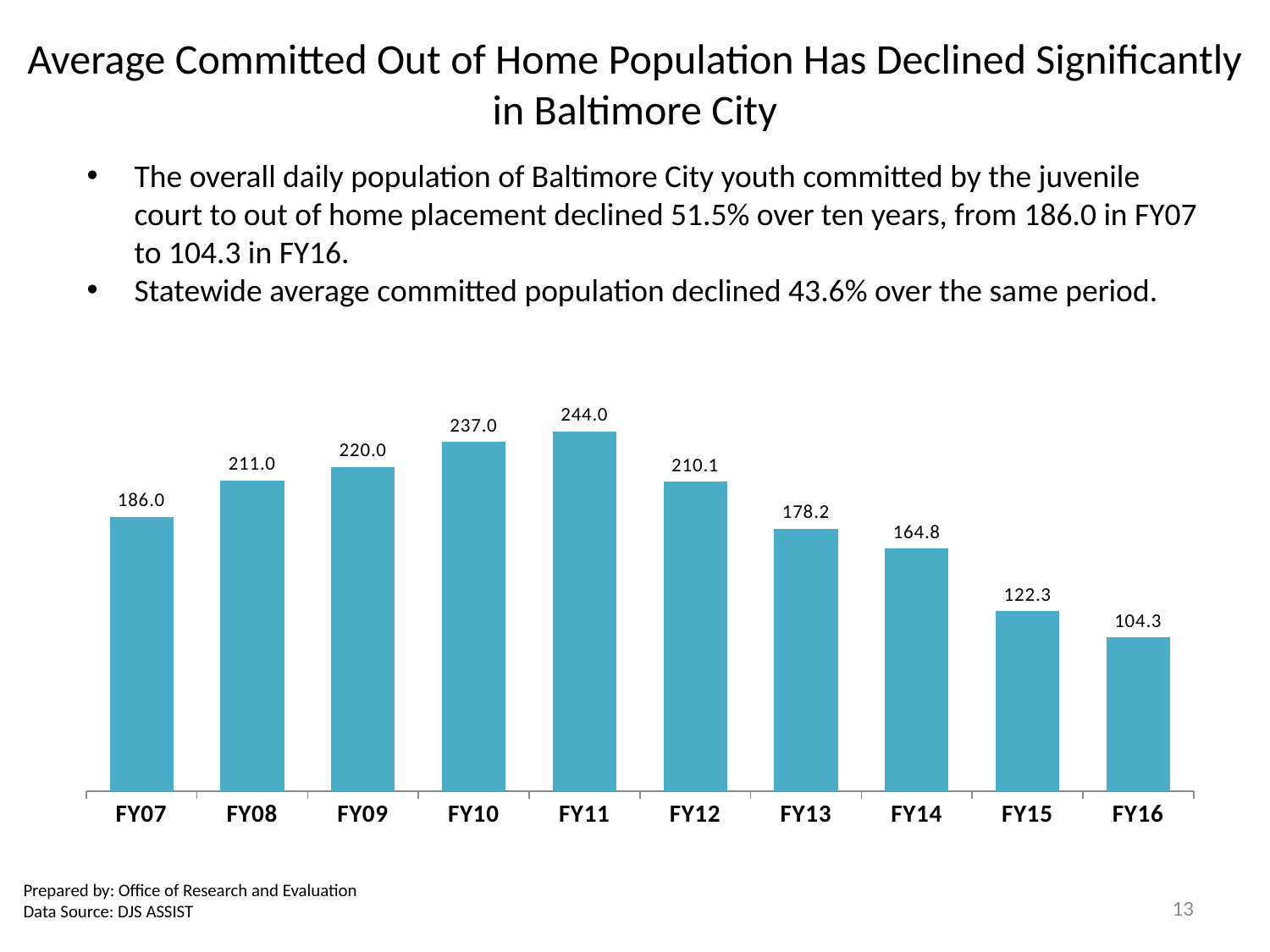

# Average Committed Out of Home Population Has Declined Significantly in Baltimore City

The overall daily population of Baltimore City youth committed by the juvenile court to out of home placement declined 51.5% over ten years, from 186.0 in FY07 to 104.3 in FY16.
Statewide average committed population declined 43.6% over the same period.

### Chart

| Category | Total Committed ADP |
|---|---|
| FY16 | 104.3 |
| FY15 | 122.3 |
| FY14 | 164.8 |
| FY13 | 178.2 |
| FY12 | 210.1 |
| FY11 | 244.0 |
| FY10 | 237.0 |
| FY09 | 220.0 |
| FY08 | 211.0 |
| FY07 | 186.0 |
Prepared by: Office of Research and Evaluation
Data Source: DJS ASSIST
13